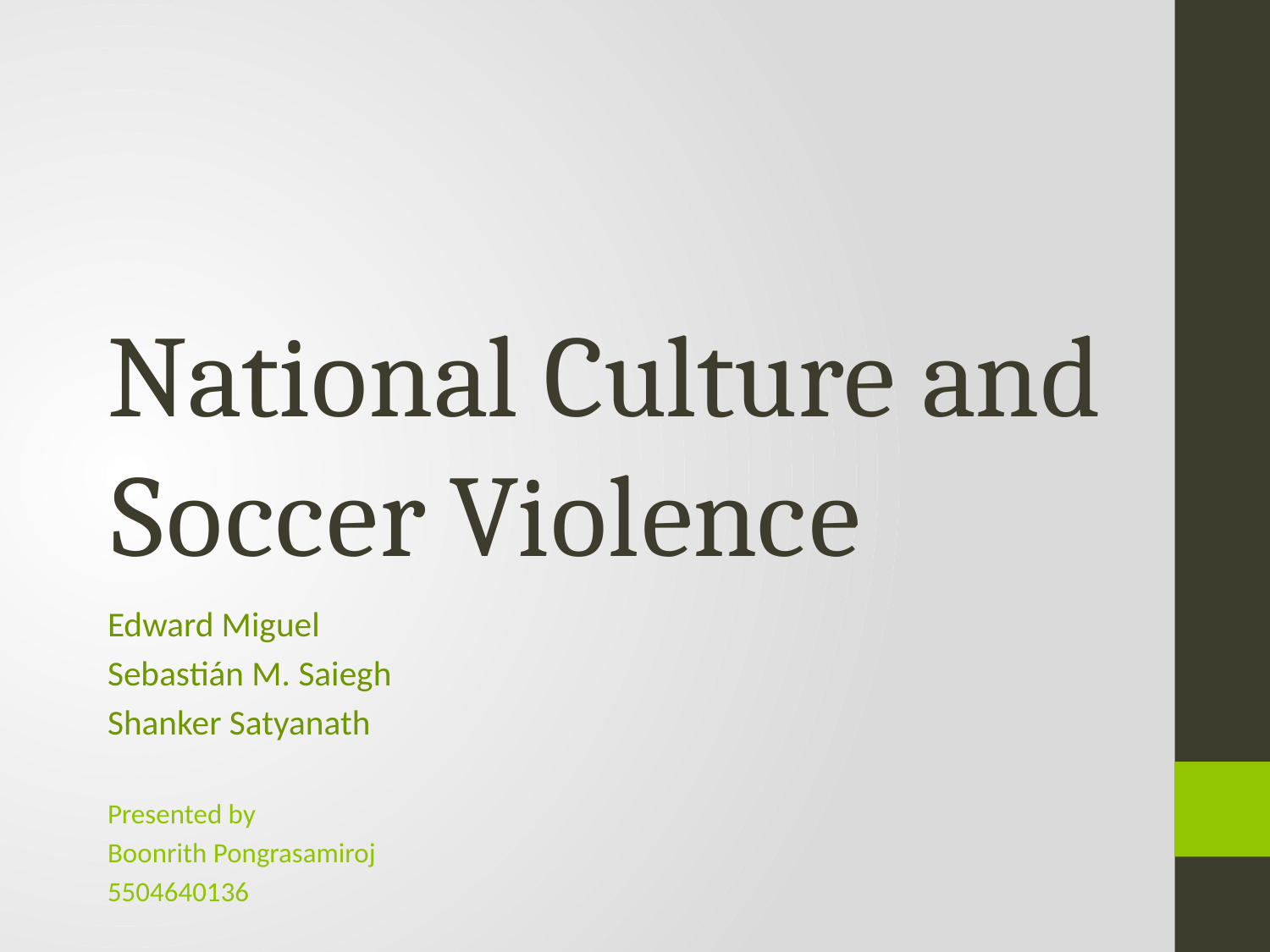

# National Culture and Soccer Violence
Edward Miguel
Sebastián M. Saiegh
Shanker Satyanath

Presented by
Boonrith Pongrasamiroj
5504640136